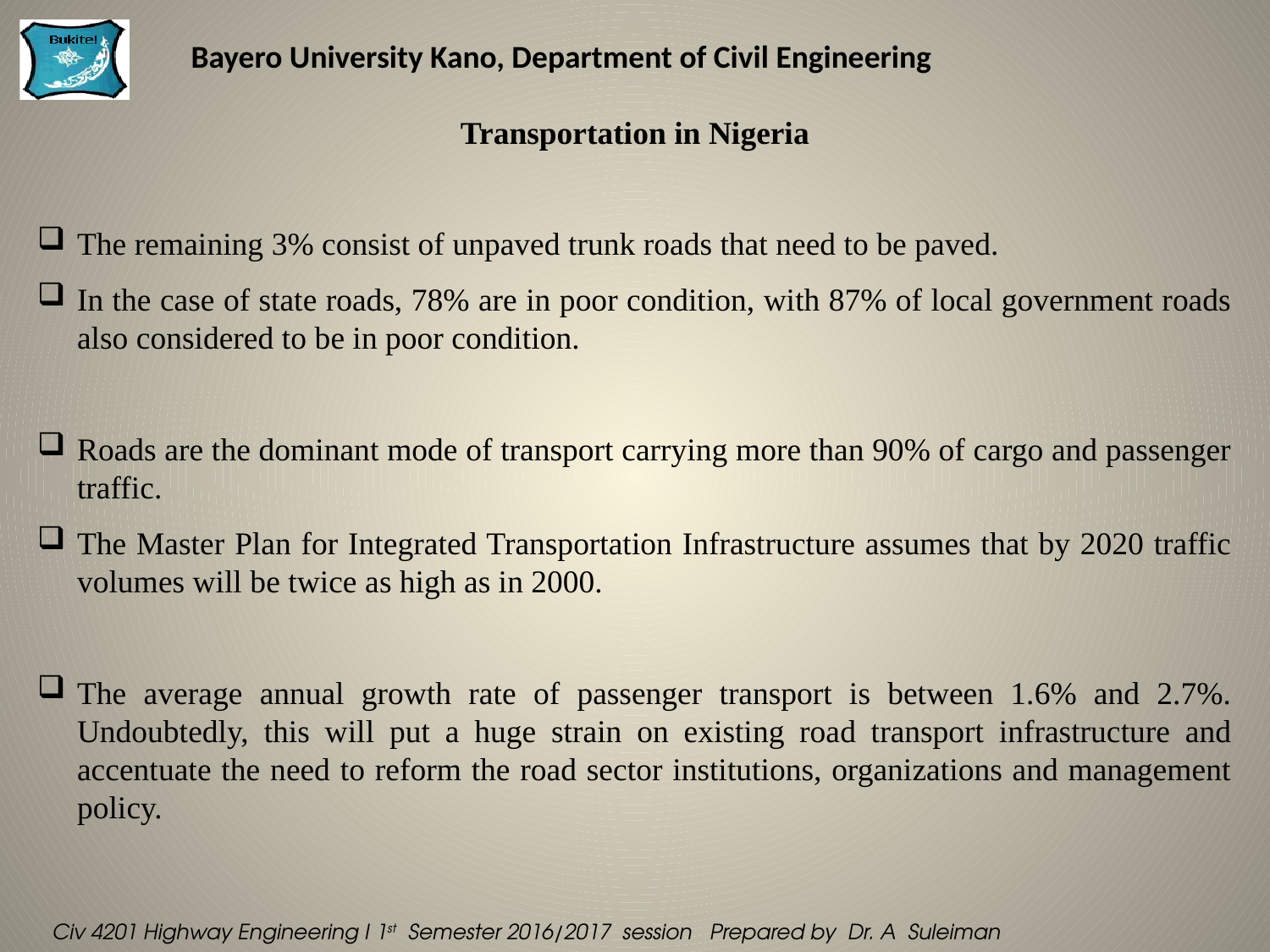

Transportation in Nigeria

The remaining 3% consist of unpaved trunk roads that need to be paved.
In the case of state roads, 78% are in poor condition, with 87% of local government roads also considered to be in poor condition.

Roads are the dominant mode of transport carrying more than 90% of cargo and passenger traffic.
The Master Plan for Integrated Transportation Infrastructure assumes that by 2020 traffic volumes will be twice as high as in 2000.

The average annual growth rate of passenger transport is between 1.6% and 2.7%. Undoubtedly, this will put a huge strain on existing road transport infrastructure and accentuate the need to reform the road sector institutions, organizations and management policy.